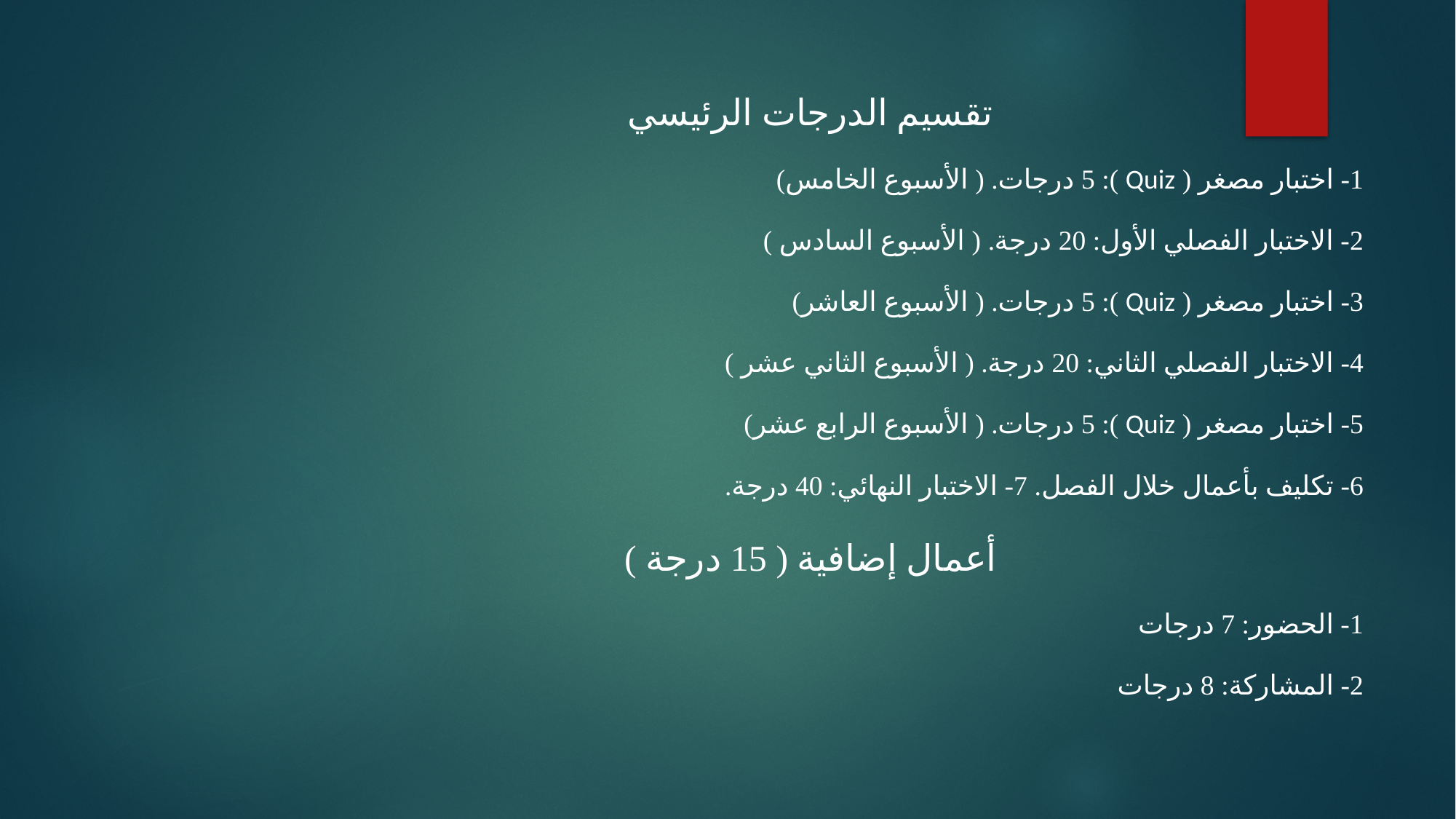

تقسيم الدرجات الرئيسي
1- اختبار مصغر ( Quiz ): 5 درجات. ( الأسبوع الخامس)
2- الاختبار الفصلي الأول: 20 درجة. ( الأسبوع السادس )
3- اختبار مصغر ( Quiz ): 5 درجات. ( الأسبوع العاشر)
4- الاختبار الفصلي الثاني: 20 درجة. ( الأسبوع الثاني عشر )
5- اختبار مصغر ( Quiz ): 5 درجات. ( الأسبوع الرابع عشر)
6- تكليف بأعمال خلال الفصل. 7- الاختبار النهائي: 40 درجة.
أعمال إضافية ( 15 درجة )
1- الحضور: 7 درجات
2- المشاركة: 8 درجات